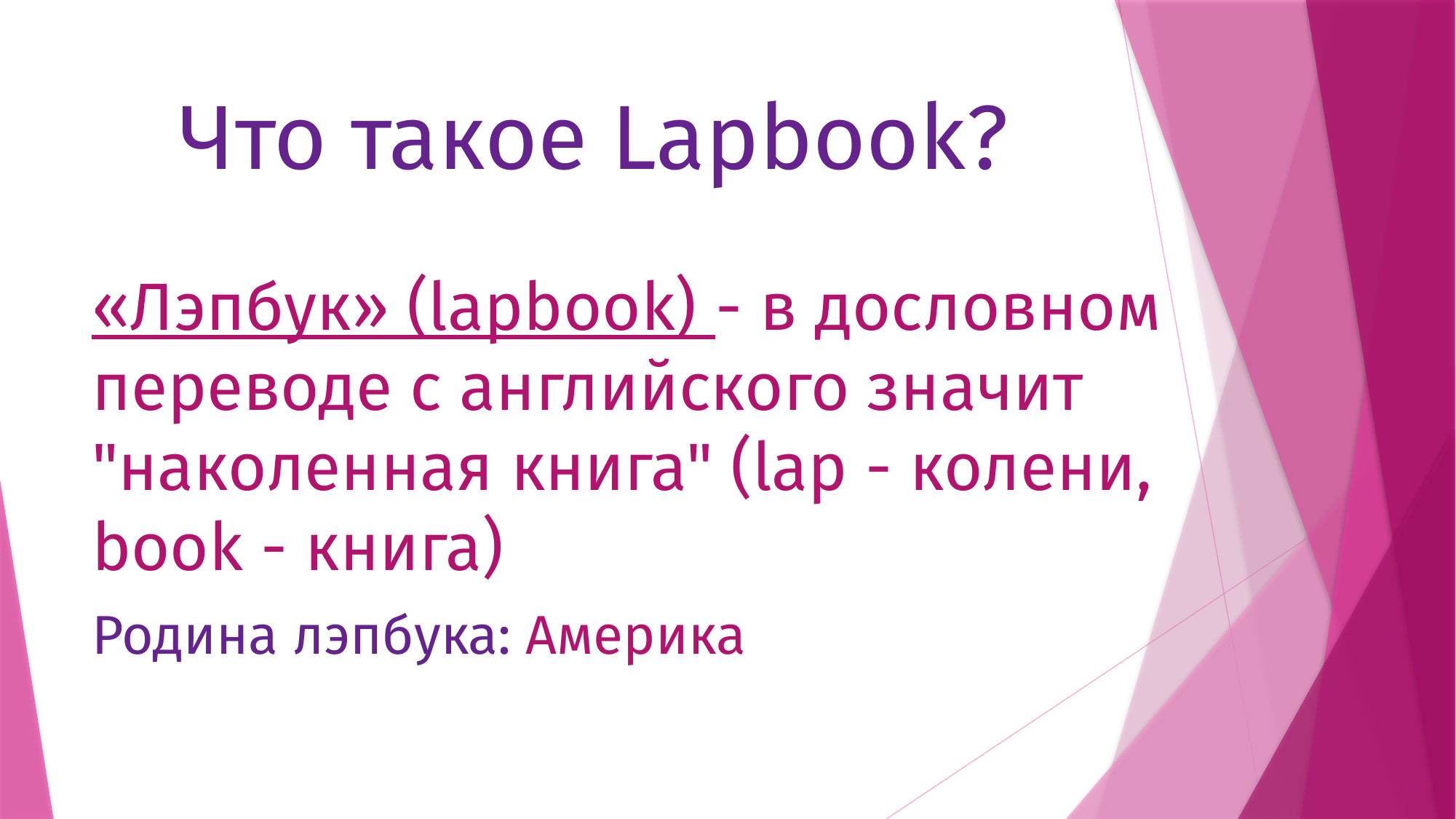

# Что такое Lapbook?
«Лэпбук» (lapbook) - в дословном переводе с английского значит "наколенная книга" (lap - колени, book - книга)
Родина лэпбука: Америка